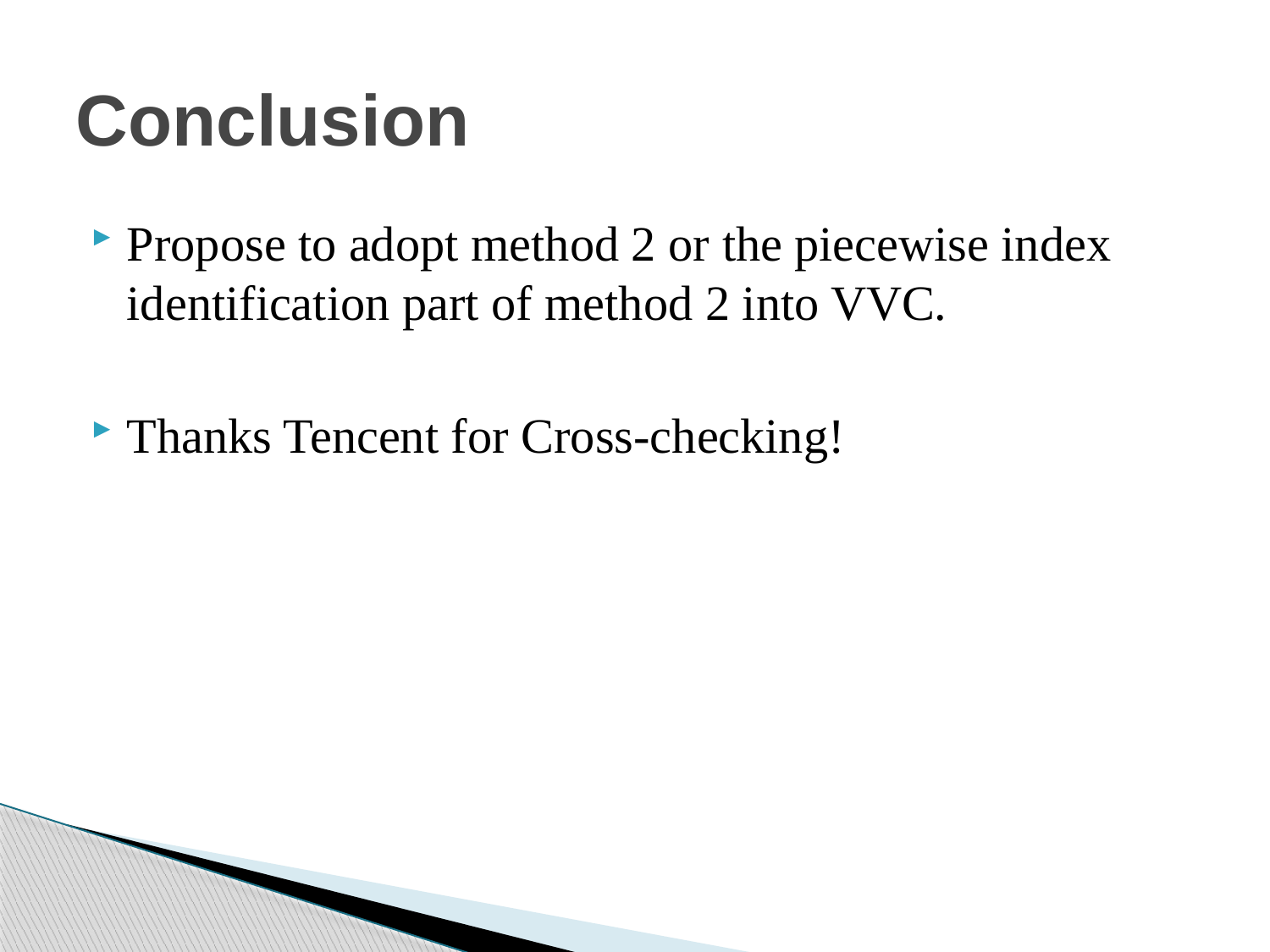

# Conclusion
Propose to adopt method 2 or the piecewise index identification part of method 2 into VVC.

Thanks Tencent for Cross-checking!